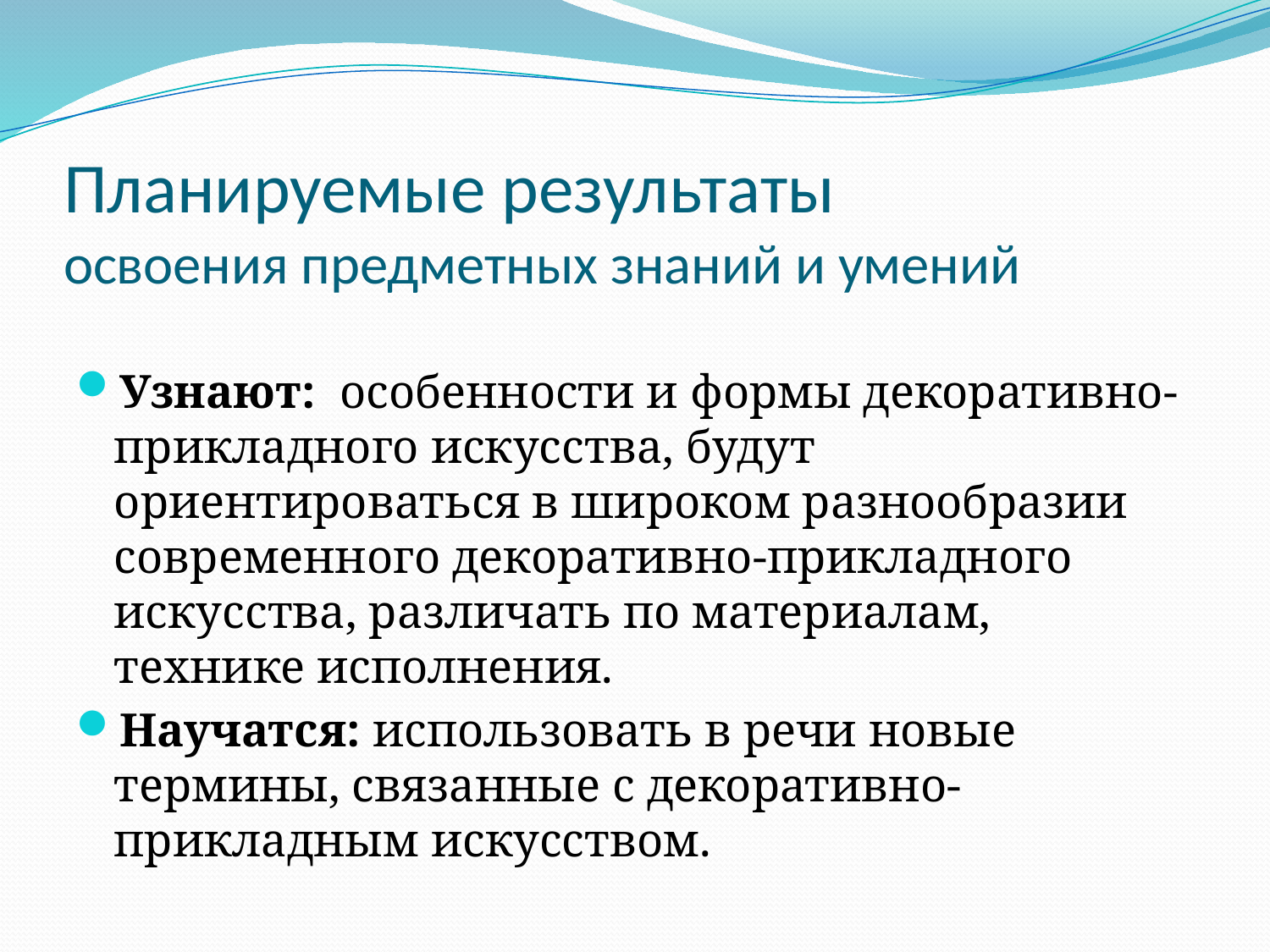

# Планируемые результаты освоения предметных знаний и умений
Узнают:  особенности и формы декоративно-прикладного искусства, будут ориентироваться в широком разнообразии современного декоративно­-прикладного искусства, различать по материалам, технике исполнения.
Научатся: использовать в речи новые термины, связанные с декоративно-прикладным искусством.